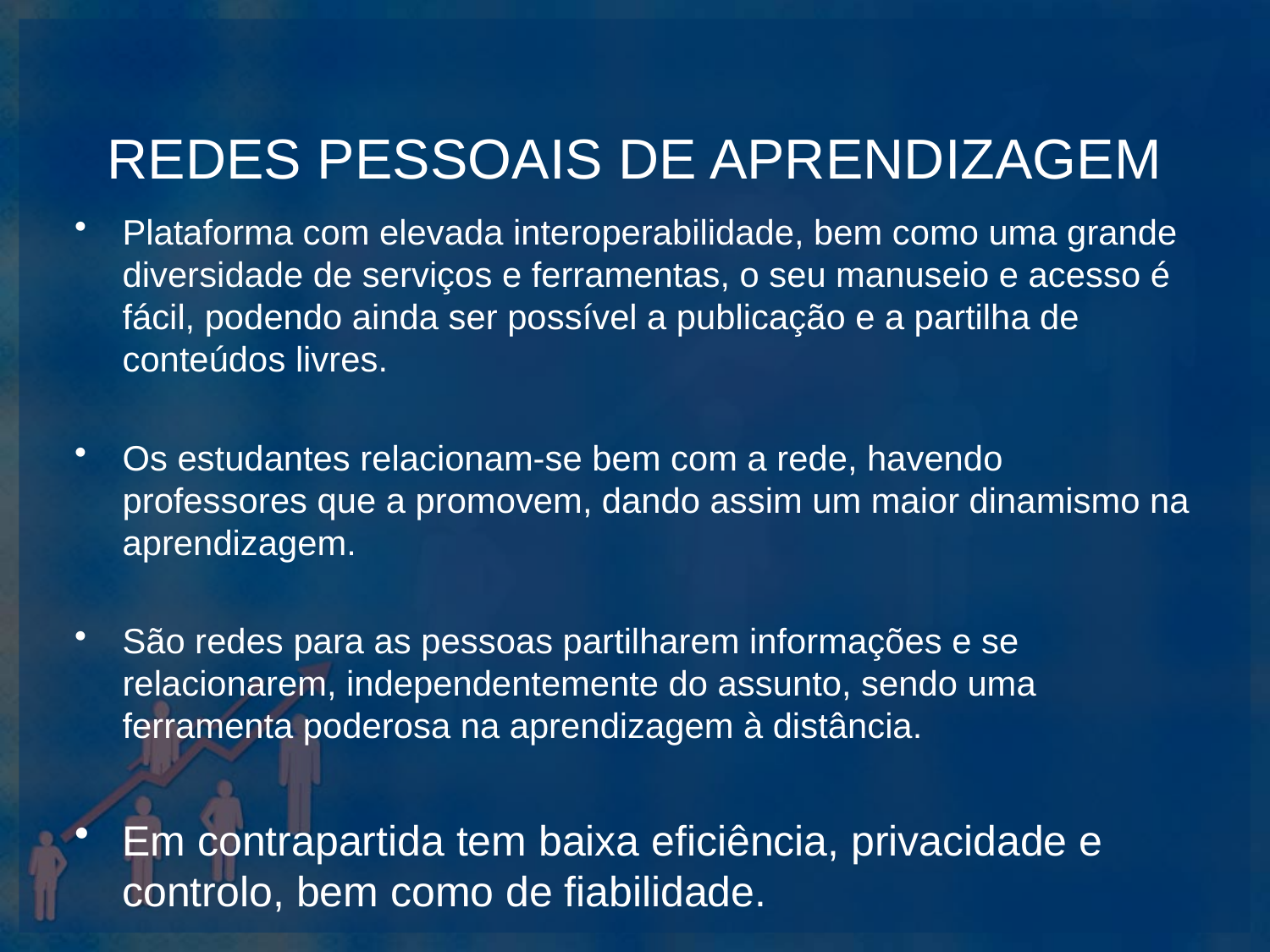

# REDES PESSOAIS DE APRENDIZAGEM
Plataforma com elevada interoperabilidade, bem como uma grande diversidade de serviços e ferramentas, o seu manuseio e acesso é fácil, podendo ainda ser possível a publicação e a partilha de conteúdos livres.

Os estudantes relacionam-se bem com a rede, havendo professores que a promovem, dando assim um maior dinamismo na aprendizagem.

São redes para as pessoas partilharem informações e se relacionarem, independentemente do assunto, sendo uma ferramenta poderosa na aprendizagem à distância.

Em contrapartida tem baixa eficiência, privacidade e controlo, bem como de fiabilidade.